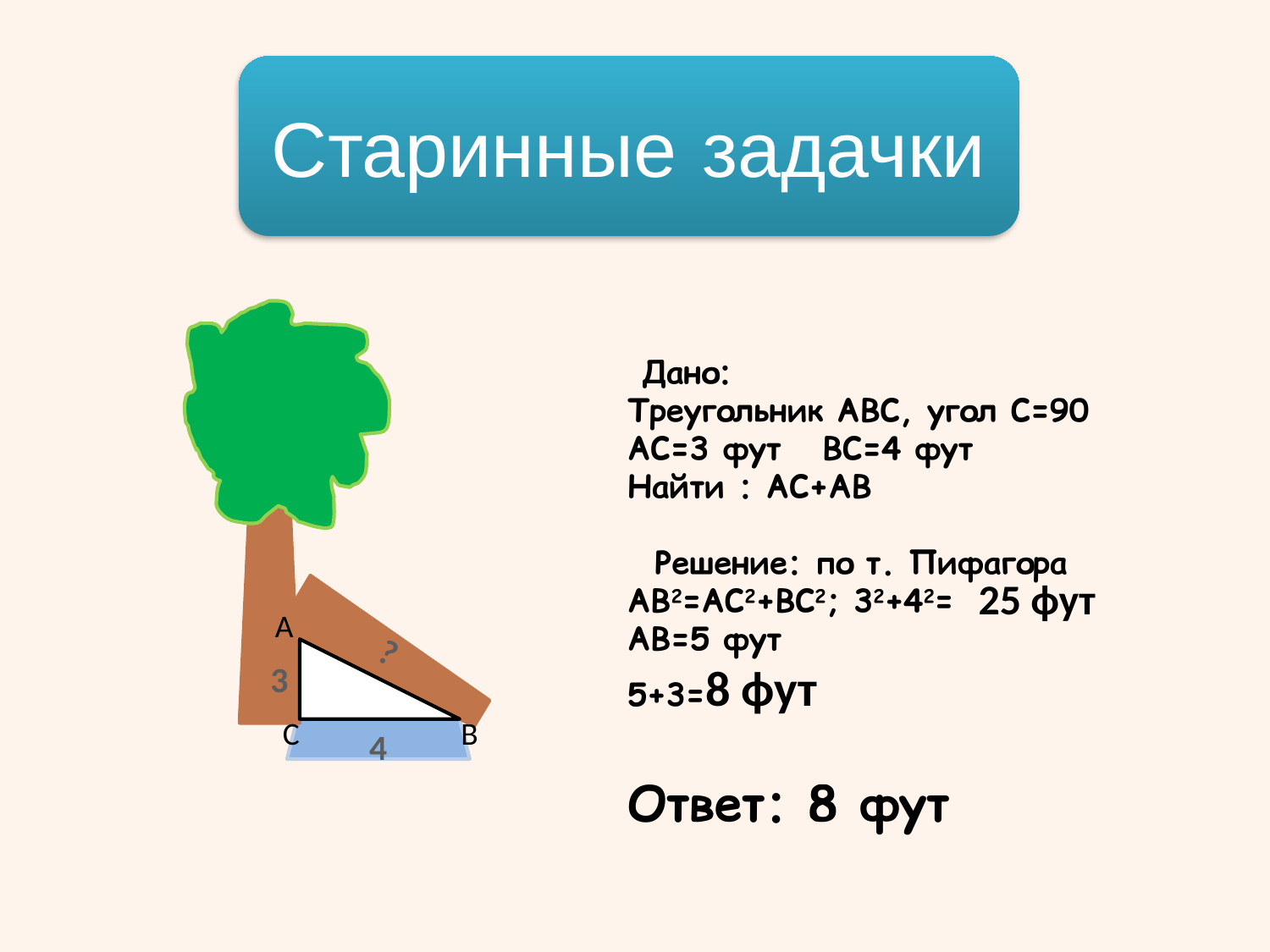

Старинные задачки

  Дано:
Треугольник АВС, угол С=90
АС=3 фут   ВС=4 фут
Найти : АС+АВ

  Решение: по т. Пифагора
АВ2=АС2+ВС2; 32+42=
АВ=5 фут
5+3=8 фут

25 фут

A
?

3
C
B

4
Ответ: 8 фут